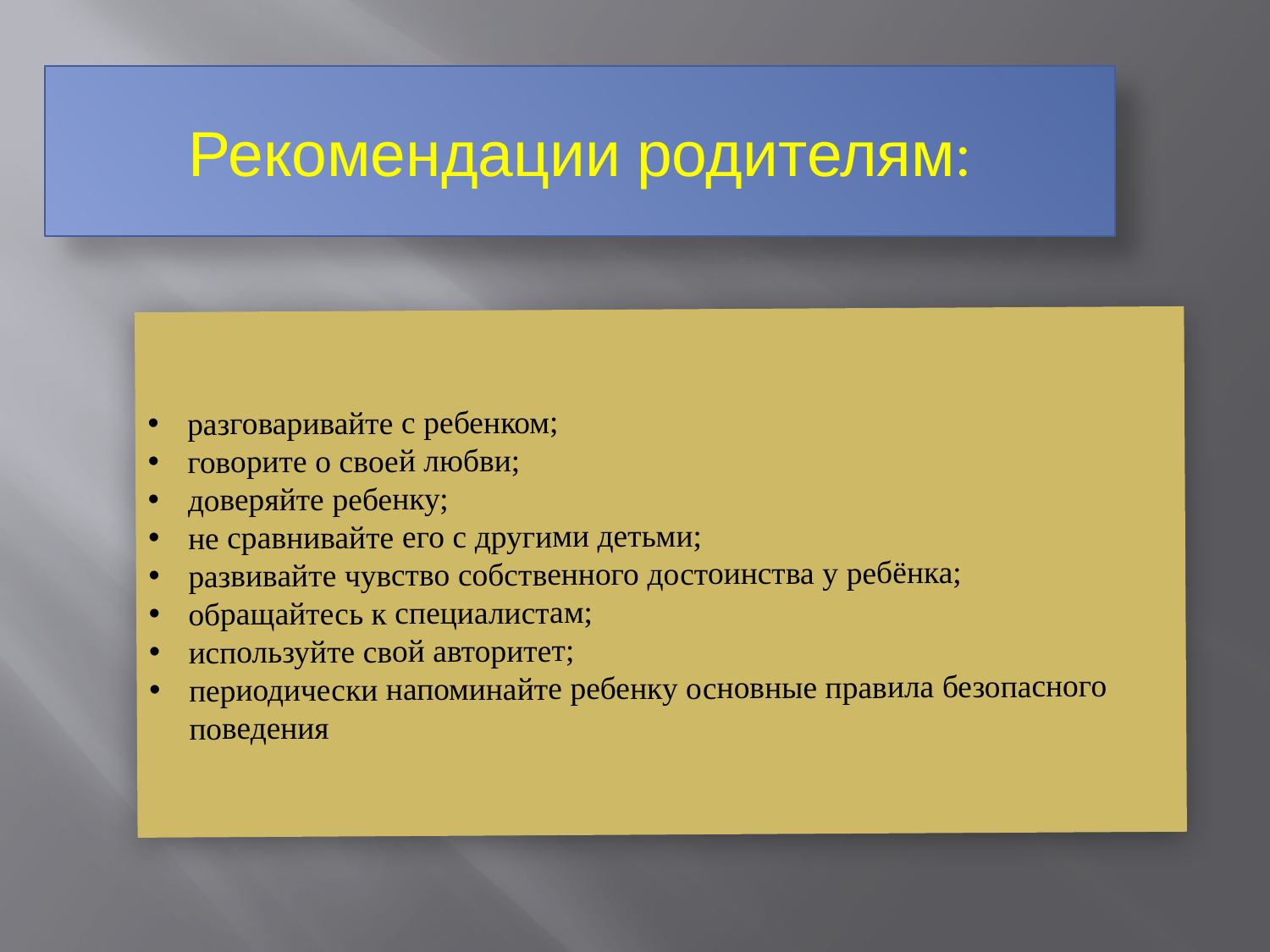

Рекомендации родителям:
разговаривайте с ребенком;
говорите о своей любви;
доверяйте ребенку;
не сравнивайте его с другими детьми;
развивайте чувство собственного достоинства у ребёнка;
обращайтесь к специалистам;
используйте свой авторитет;
периодически напоминайте ребенку основные правила безопасного поведения